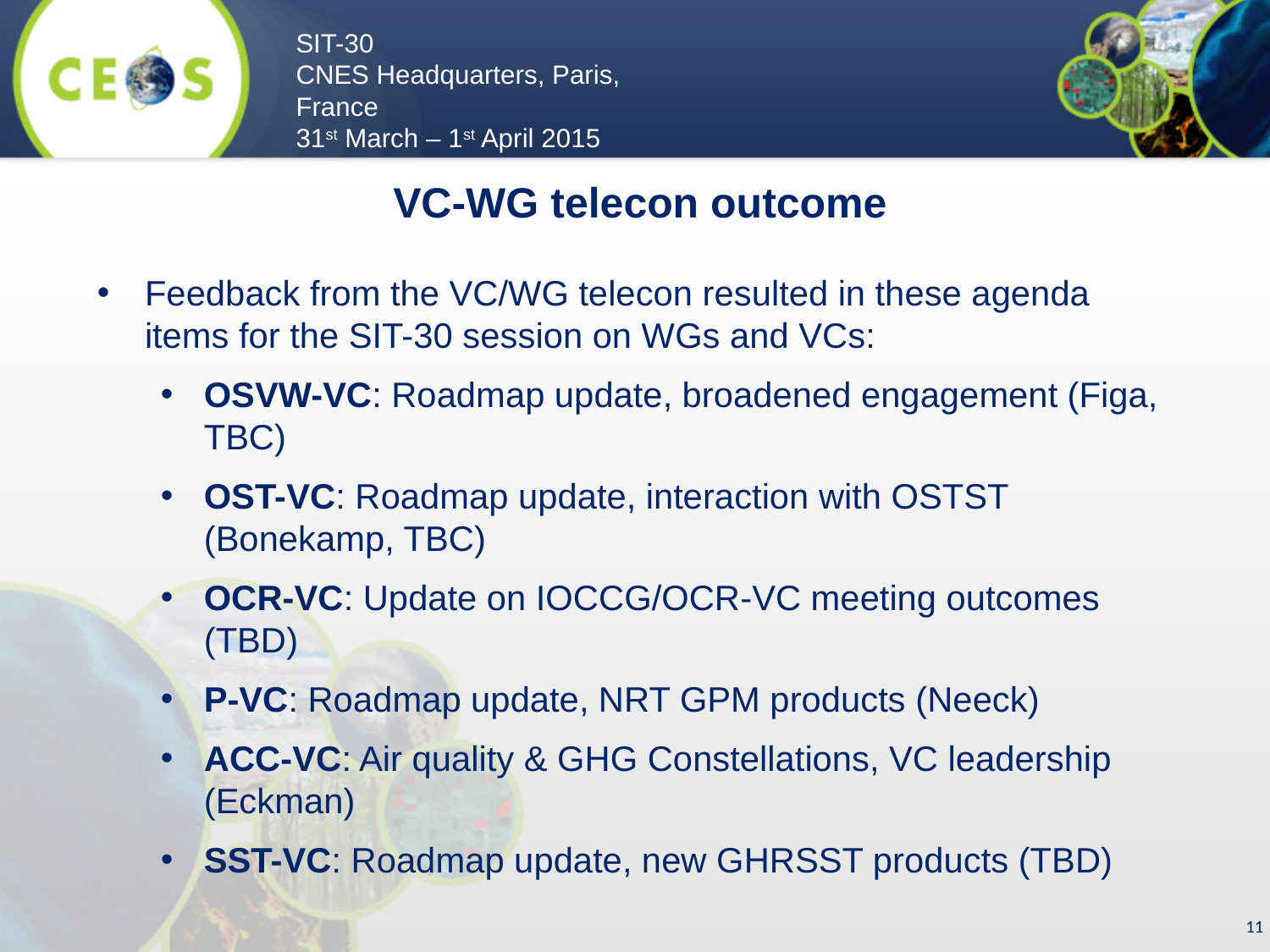

# VC-WG telecon outcome
Feedback from the VC/WG telecon resulted in these agenda items for the SIT-30 session on WGs and VCs:
OSVW-VC: Roadmap update, broadened engagement (Figa, TBC)
OST-VC: Roadmap update, interaction with OSTST (Bonekamp, TBC)
OCR-VC: Update on IOCCG/OCR-VC meeting outcomes (TBD)
P-VC: Roadmap update, NRT GPM products (Neeck)
ACC-VC: Air quality & GHG Constellations, VC leadership (Eckman)
SST-VC: Roadmap update, new GHRSST products (TBD)
11